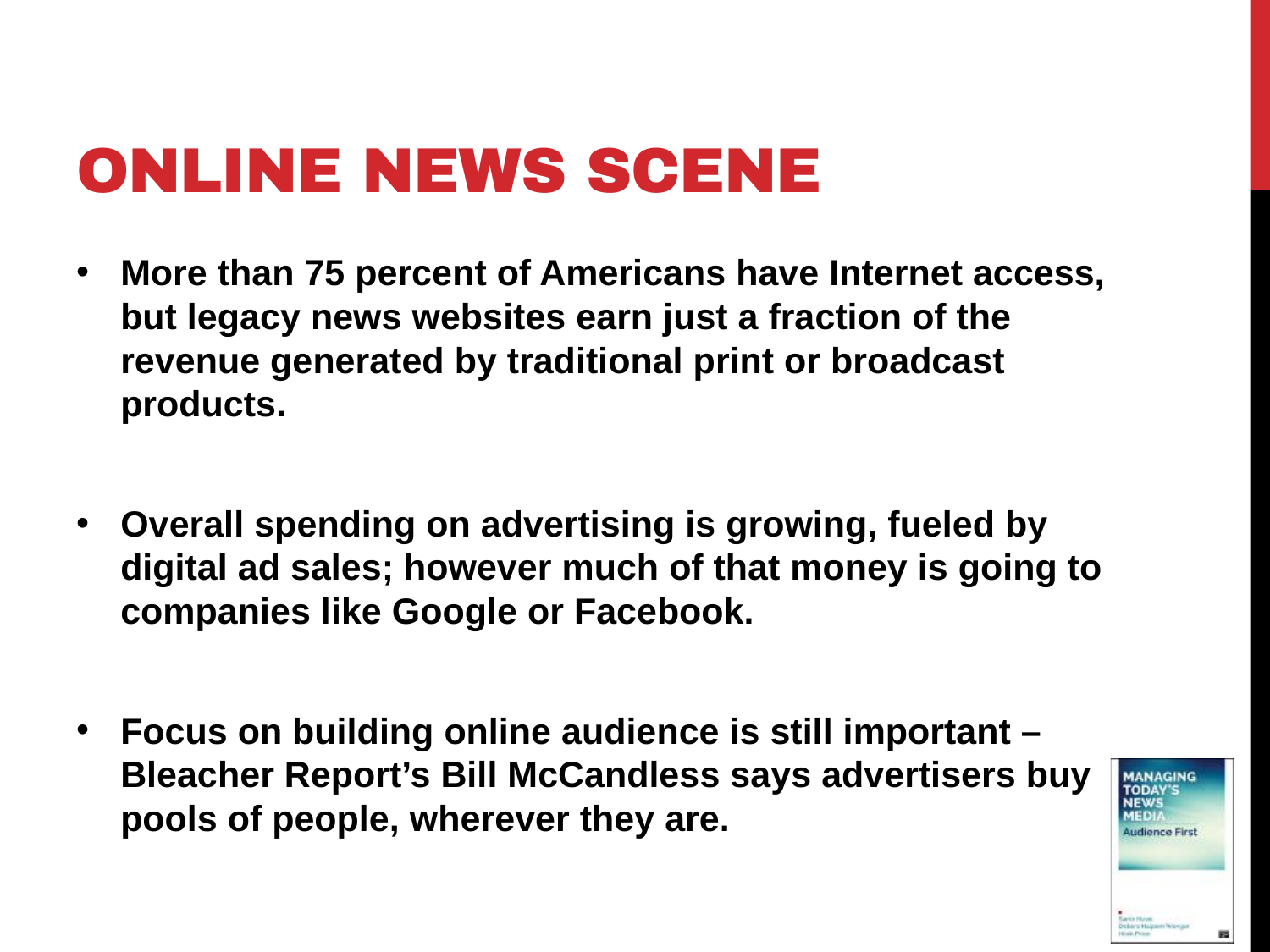

# Online News Scene
More than 75 percent of Americans have Internet access, but legacy news websites earn just a fraction of the revenue generated by traditional print or broadcast products.

Overall spending on advertising is growing, fueled by digital ad sales; however much of that money is going to companies like Google or Facebook.

Focus on building online audience is still important – Bleacher Report’s Bill McCandless says advertisers buy pools of people, wherever they are.